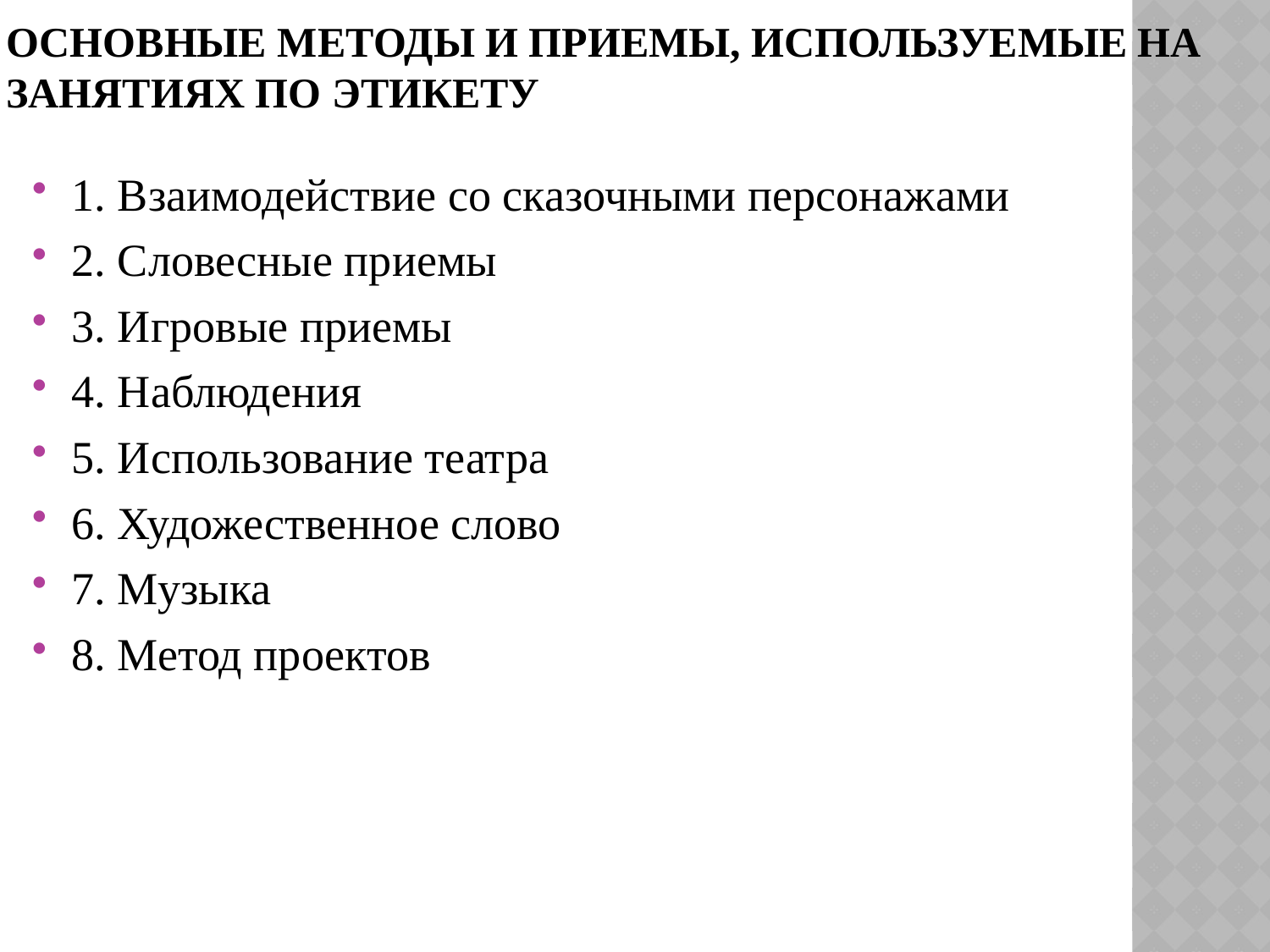

# ОСНОВНЫЕ МЕТОДЫ И ПРИЕМЫ, ИСПОЛЬЗУЕМЫЕ НА ЗАНЯТИЯХ ПО ЭТИКЕТУ
1. Взаимодействие со сказочными персонажами
2. Словесные приемы
3. Игровые приемы
4. Наблюдения
5. Использование театра
6. Художественное слово
7. Музыка
8. Метод проектов